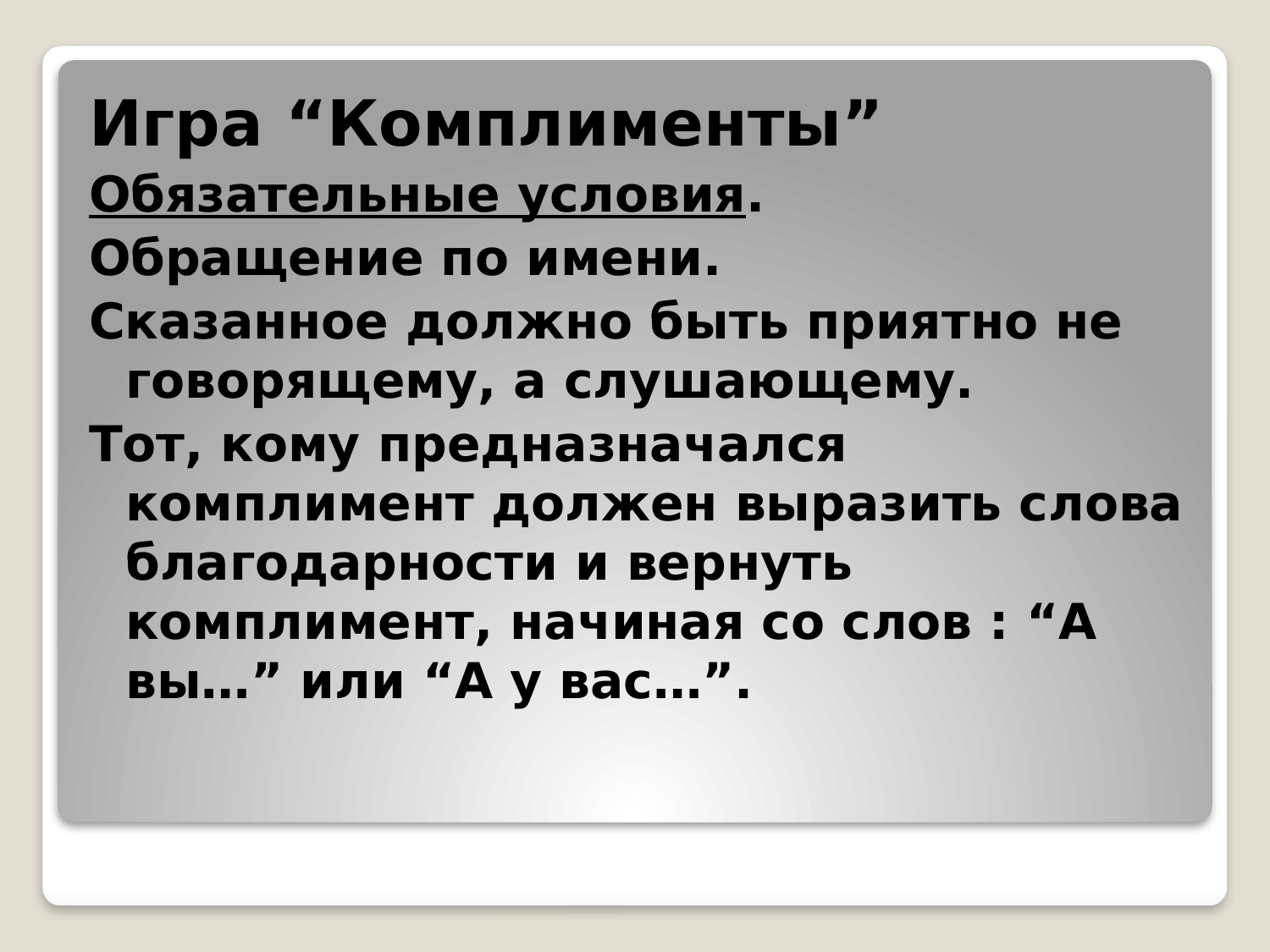

Игра “Комплименты”
Обязательные условия.
Обращение по имени.
Сказанное должно быть приятно не говорящему, а слушающему.
Тот, кому предназначался комплимент должен выразить слова благодарности и вернуть комплимент, начиная со слов : “А вы…” или “А у вас…”.